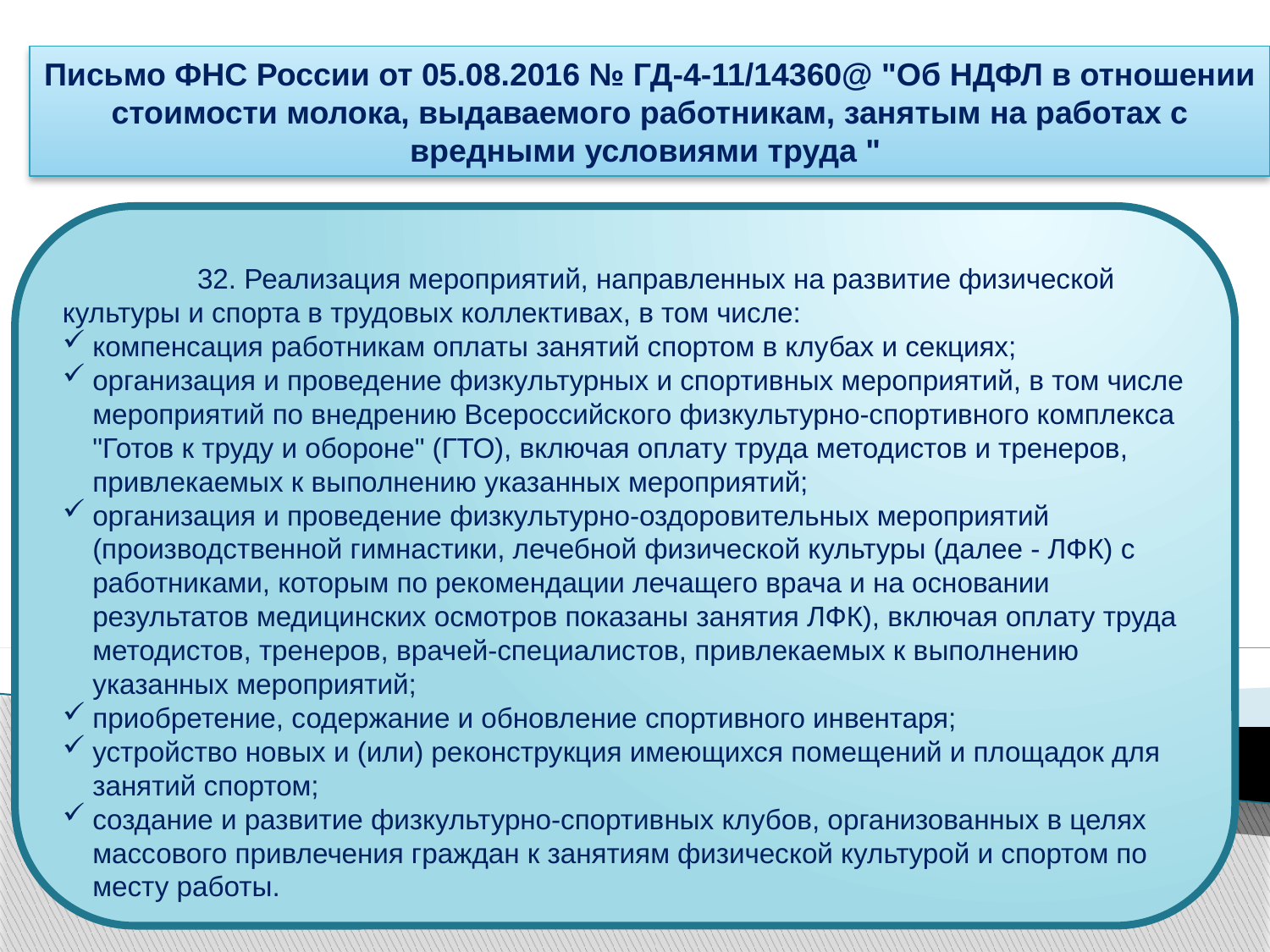

Письмо ФНС России от 05.08.2016 № ГД-4-11/14360@ "Об НДФЛ в отношении стоимости молока, выдаваемого работникам, занятым на работах с вредными условиями труда "
	 32. Реализация мероприятий, направленных на развитие физической культуры и спорта в трудовых коллективах, в том числе:
компенсация работникам оплаты занятий спортом в клубах и секциях;
организация и проведение физкультурных и спортивных мероприятий, в том числе мероприятий по внедрению Всероссийского физкультурно-спортивного комплекса "Готов к труду и обороне" (ГТО), включая оплату труда методистов и тренеров, привлекаемых к выполнению указанных мероприятий;
организация и проведение физкультурно-оздоровительных мероприятий (производственной гимнастики, лечебной физической культуры (далее - ЛФК) с работниками, которым по рекомендации лечащего врача и на основании результатов медицинских осмотров показаны занятия ЛФК), включая оплату труда методистов, тренеров, врачей-специалистов, привлекаемых к выполнению указанных мероприятий;
приобретение, содержание и обновление спортивного инвентаря;
устройство новых и (или) реконструкция имеющихся помещений и площадок для занятий спортом;
создание и развитие физкультурно-спортивных клубов, организованных в целях массового привлечения граждан к занятиям физической культурой и спортом по месту работы.